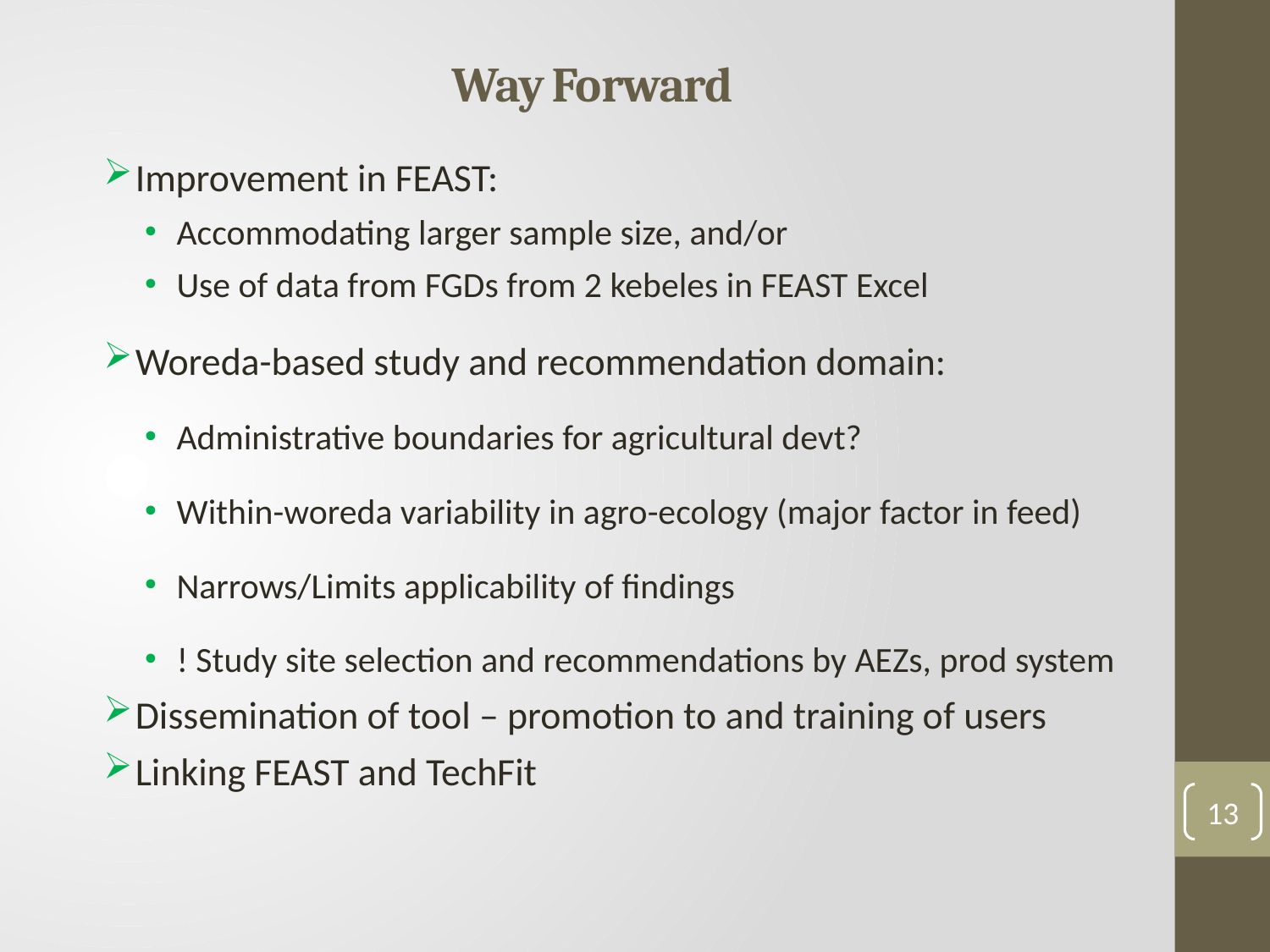

# Way Forward
Improvement in FEAST:
Accommodating larger sample size, and/or
Use of data from FGDs from 2 kebeles in FEAST Excel
Woreda-based study and recommendation domain:
Administrative boundaries for agricultural devt?
Within-woreda variability in agro-ecology (major factor in feed)
Narrows/Limits applicability of findings
! Study site selection and recommendations by AEZs, prod system
Dissemination of tool – promotion to and training of users
Linking FEAST and TechFit

13